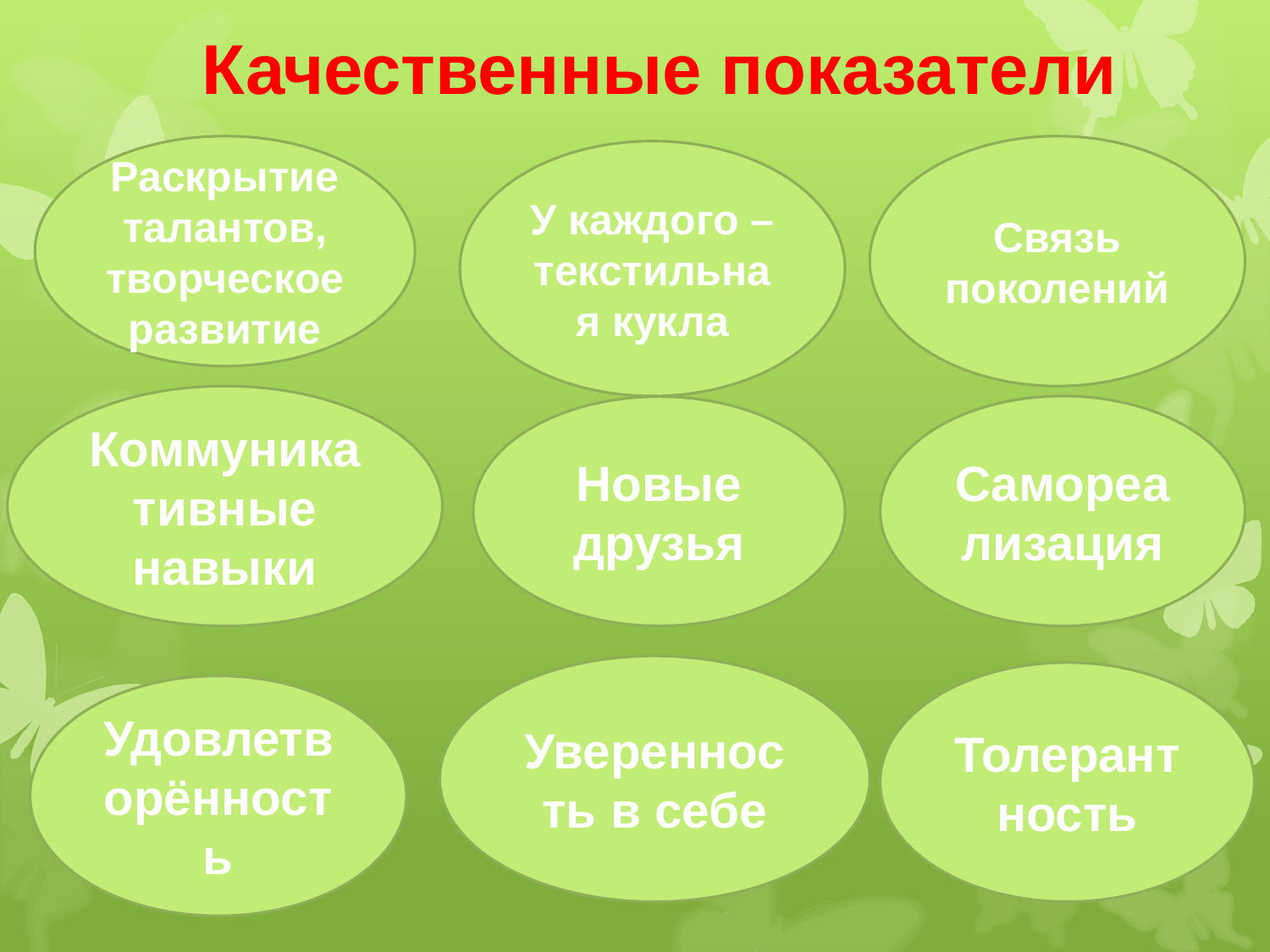

# Качественные показатели

Раскрытие талантов, творческое развитие
Связь поколений
У каждого – текстильная кукла
Коммуникативные навыки
Самореализация
Новые друзья
Уверенность в себе
Толерантность
Удовлетворённость